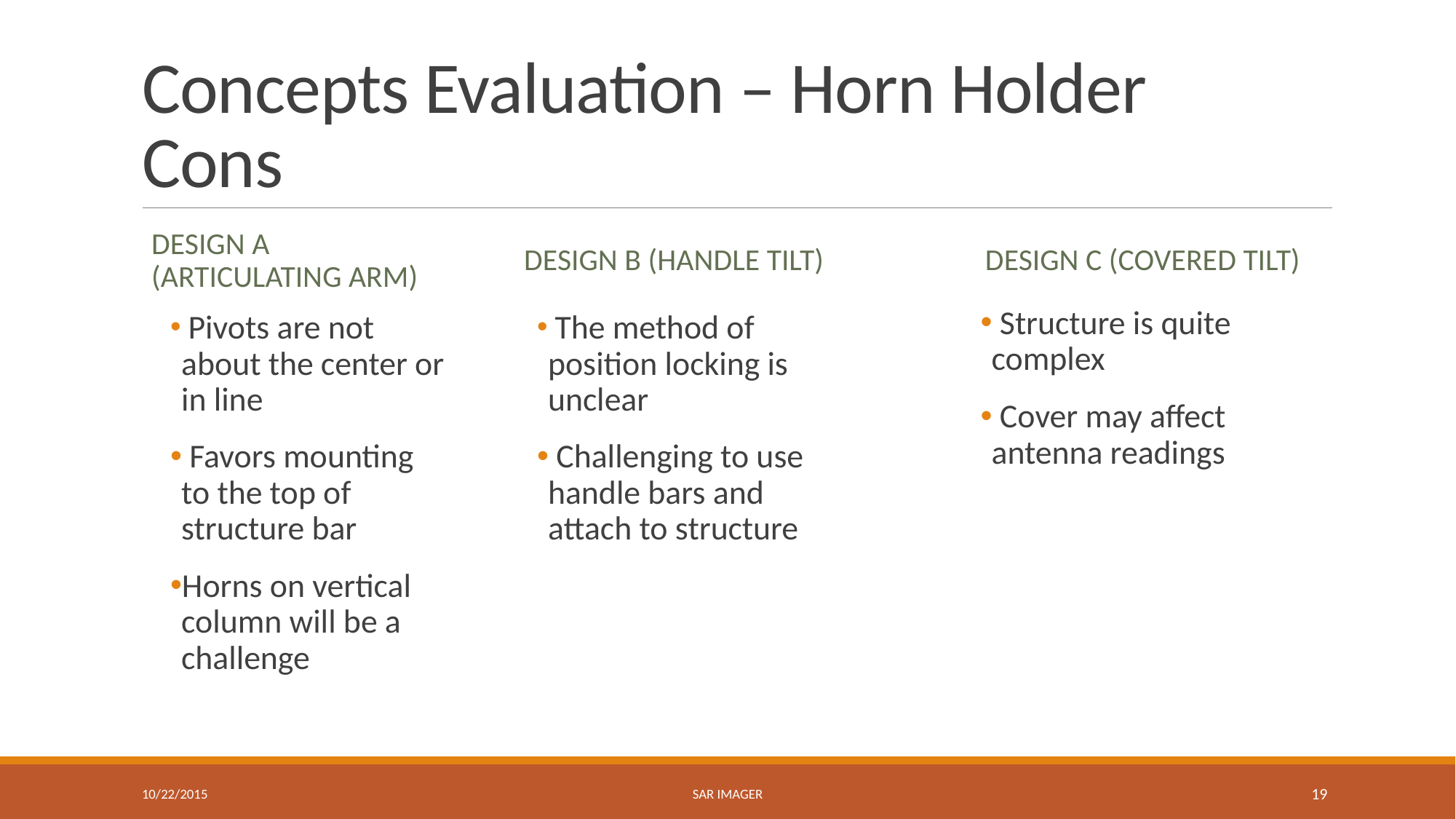

# Concepts Evaluation – Horn Holder Cons
Design A (Articulating Arm)
Design b (Handle Tilt)
Design c (Covered Tilt)
 Structure is quite complex
 Cover may affect antenna readings

 Pivots are not about the center or in line
 Favors mounting to the top of structure bar
Horns on vertical column will be a challenge

 The method of position locking is unclear
 Challenging to use handle bars and attach to structure

10/22/2015
SAR Imager
19